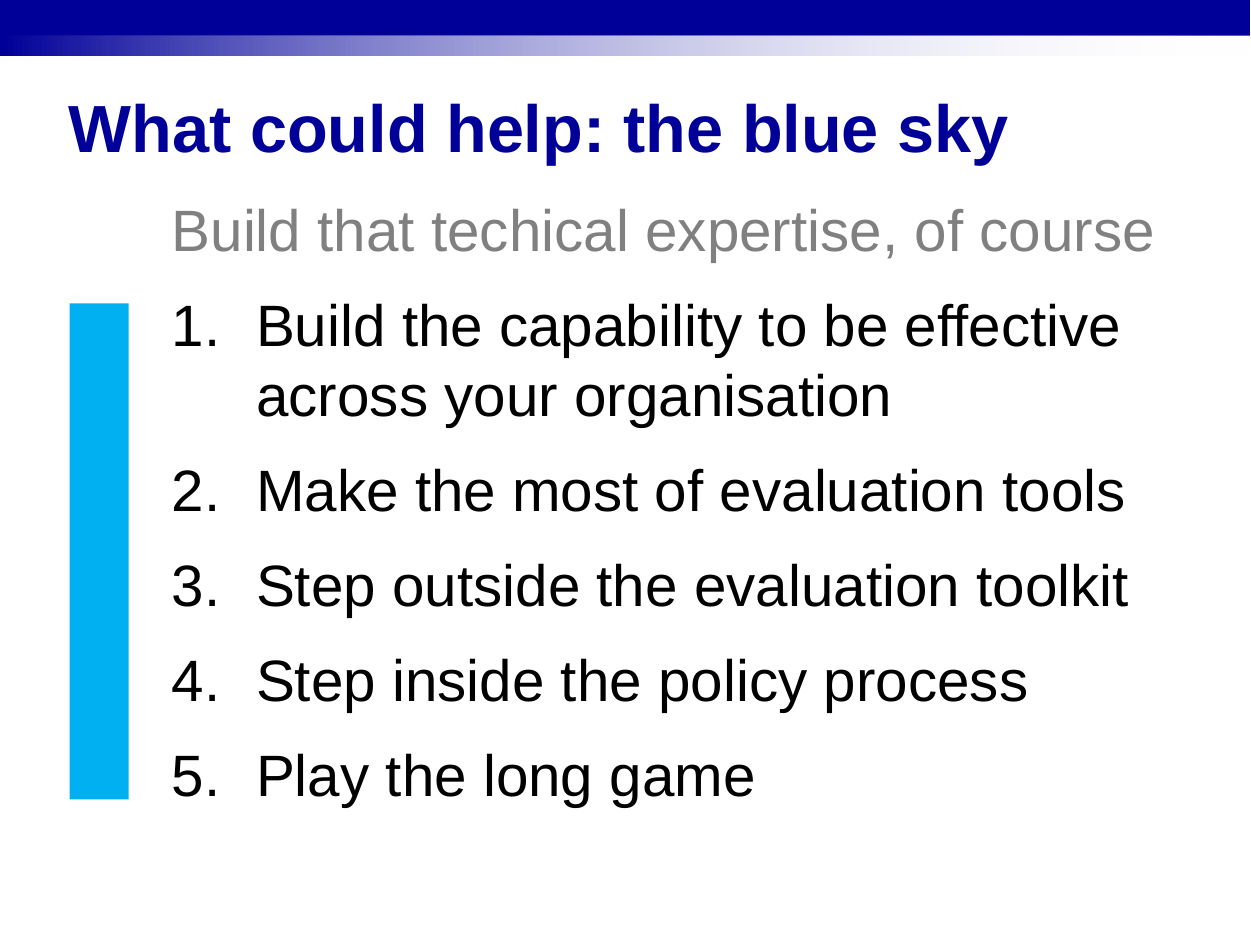

# What could help: the blue sky
Build that techical expertise, of course
Build the capability to be effective across your organisation
Make the most of evaluation tools
Step outside the evaluation toolkit
Step inside the policy process
Play the long game